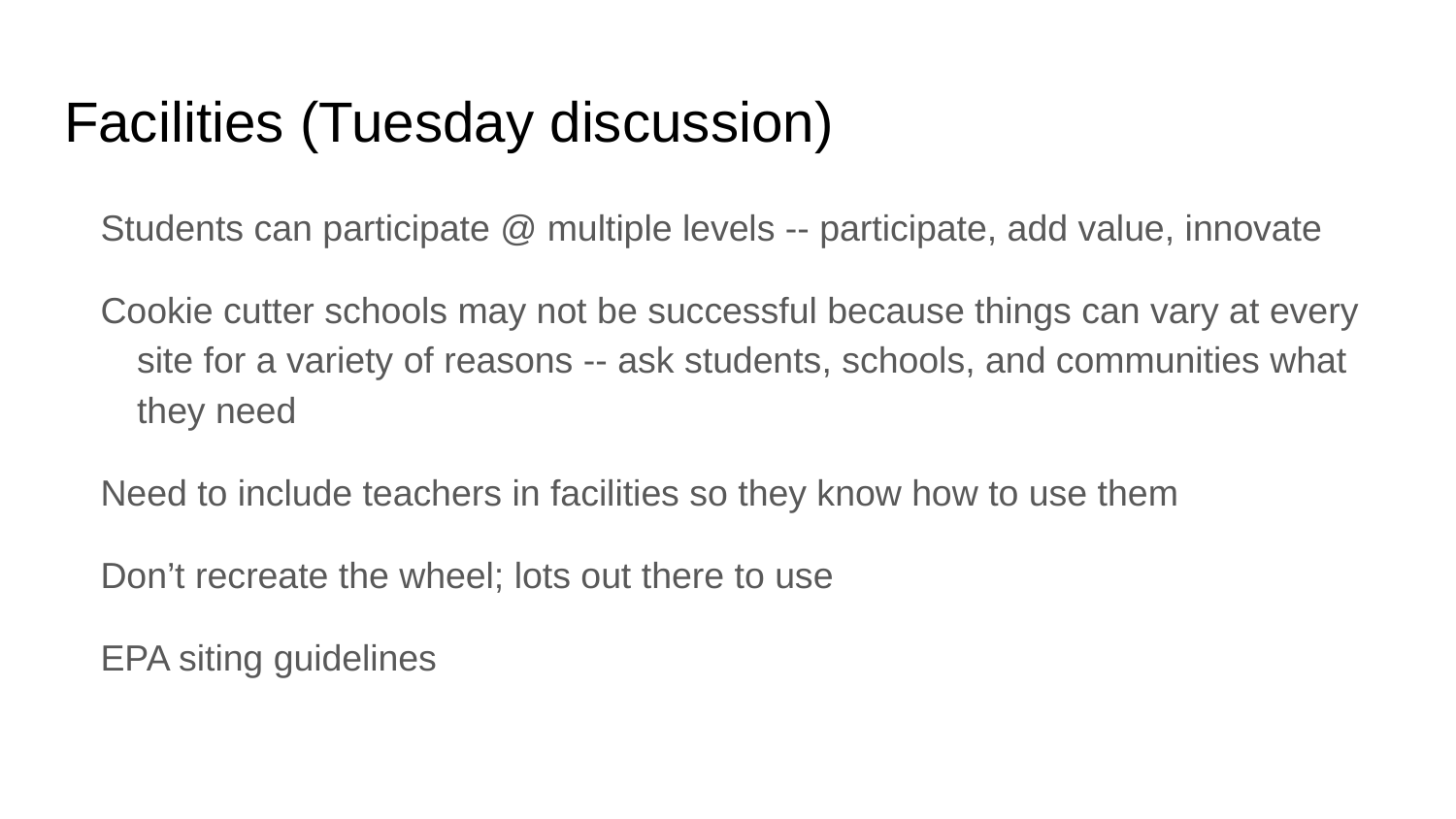

# Facilities (Tuesday discussion)
Students can participate @ multiple levels -- participate, add value, innovate
Cookie cutter schools may not be successful because things can vary at every site for a variety of reasons -- ask students, schools, and communities what they need
Need to include teachers in facilities so they know how to use them
Don’t recreate the wheel; lots out there to use
EPA siting guidelines